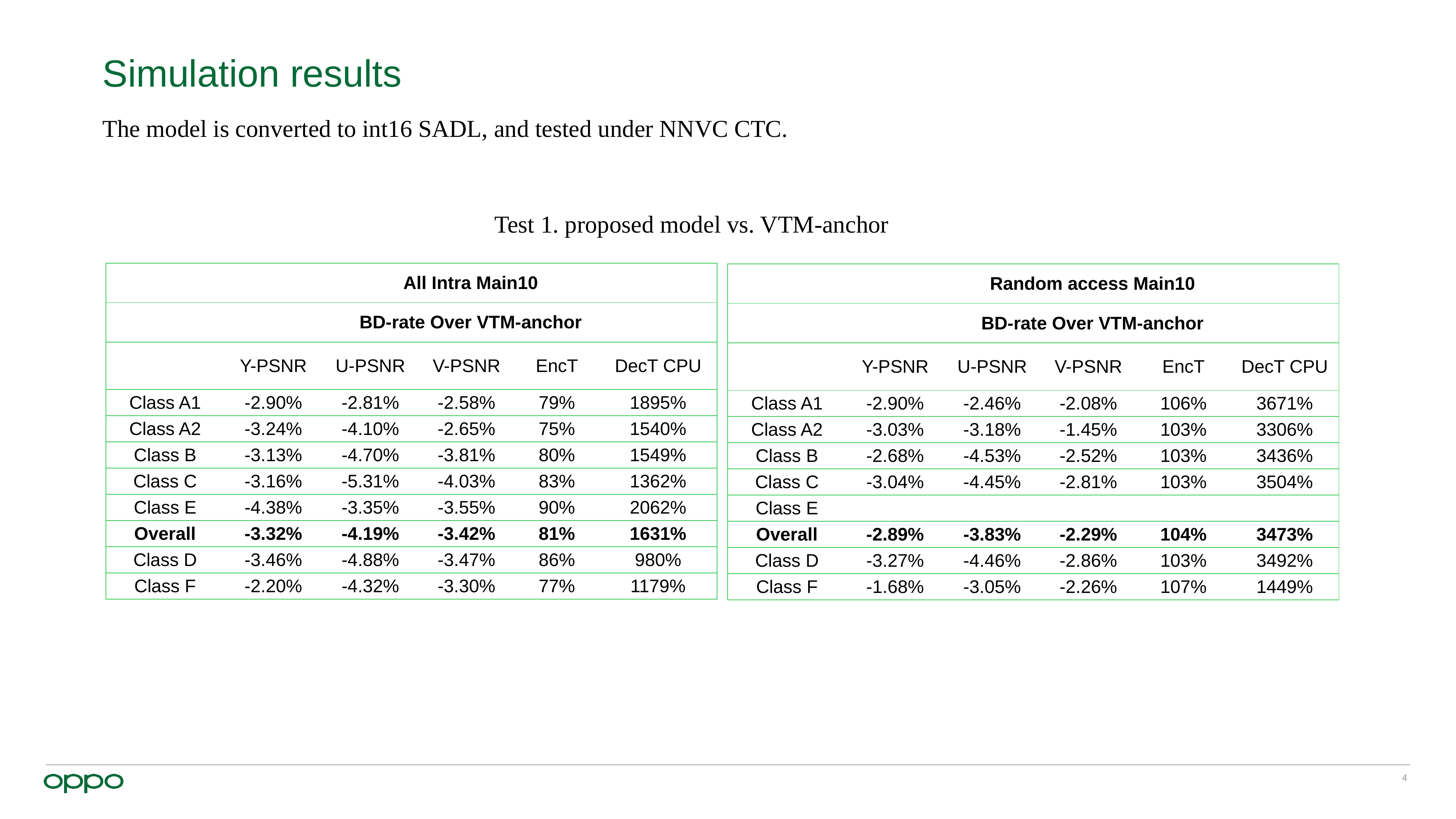

# Simulation results
The model is converted to int16 SADL, and tested under NNVC CTC.
Test 1. proposed model vs. VTM-anchor
|  | All Intra Main10 |  |  |  |  |
| --- | --- | --- | --- | --- | --- |
|  | BD-rate Over VTM-anchor |  |  |  |  |
|  | Y-PSNR | U-PSNR | V-PSNR | EncT | DecT CPU |
| Class A1 | -2.90% | -2.81% | -2.58% | 79% | 1895% |
| Class A2 | -3.24% | -4.10% | -2.65% | 75% | 1540% |
| Class B | -3.13% | -4.70% | -3.81% | 80% | 1549% |
| Class C | -3.16% | -5.31% | -4.03% | 83% | 1362% |
| Class E | -4.38% | -3.35% | -3.55% | 90% | 2062% |
| Overall | -3.32% | -4.19% | -3.42% | 81% | 1631% |
| Class D | -3.46% | -4.88% | -3.47% | 86% | 980% |
| Class F | -2.20% | -4.32% | -3.30% | 77% | 1179% |
|  | Random access Main10 |  |  |  |  |
| --- | --- | --- | --- | --- | --- |
|  | BD-rate Over VTM-anchor |  |  |  |  |
|  | Y-PSNR | U-PSNR | V-PSNR | EncT | DecT CPU |
| Class A1 | -2.90% | -2.46% | -2.08% | 106% | 3671% |
| Class A2 | -3.03% | -3.18% | -1.45% | 103% | 3306% |
| Class B | -2.68% | -4.53% | -2.52% | 103% | 3436% |
| Class C | -3.04% | -4.45% | -2.81% | 103% | 3504% |
| Class E |  |  |  |  |  |
| Overall | -2.89% | -3.83% | -2.29% | 104% | 3473% |
| Class D | -3.27% | -4.46% | -2.86% | 103% | 3492% |
| Class F | -1.68% | -3.05% | -2.26% | 107% | 1449% |